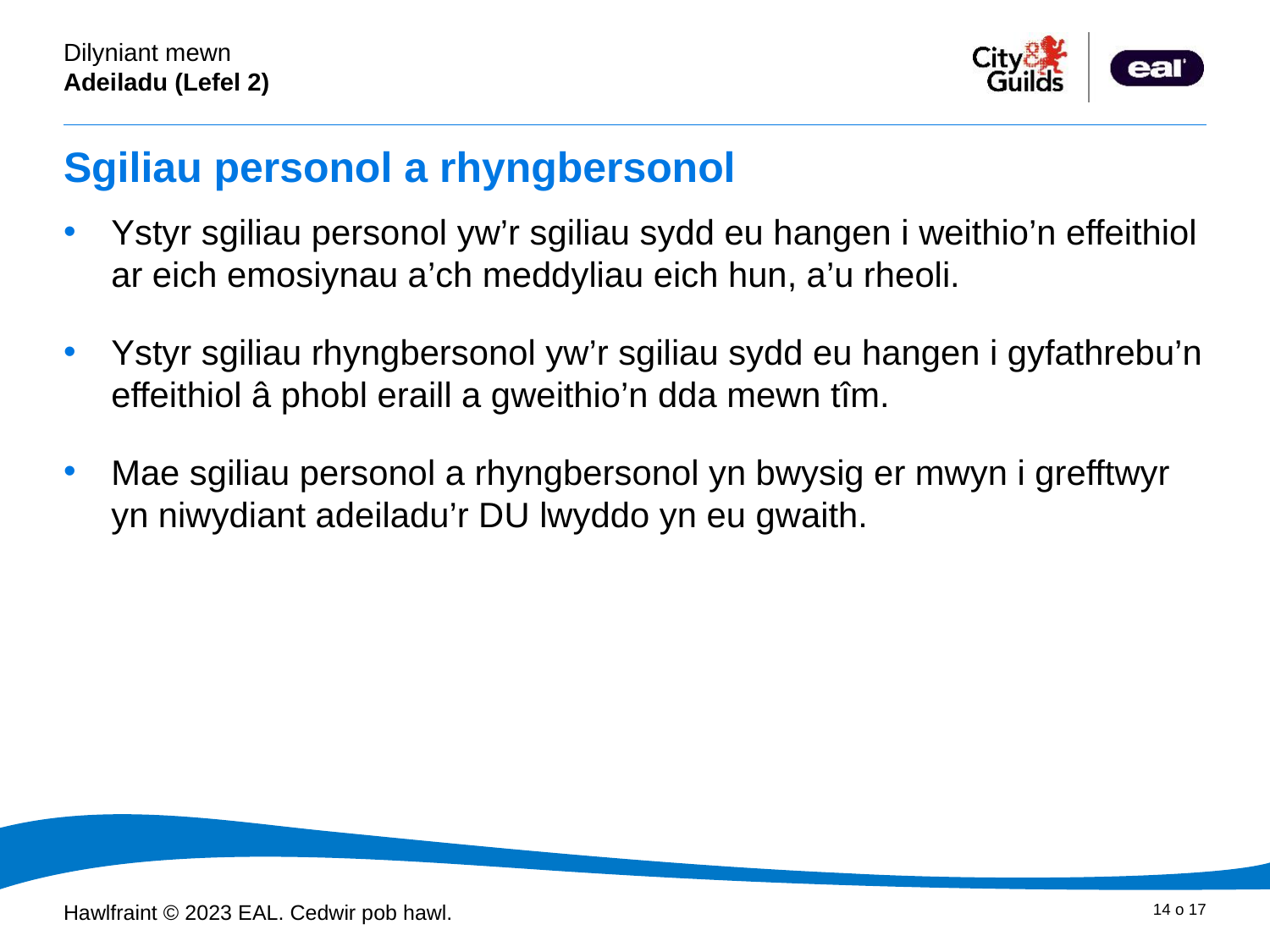

# Sgiliau personol a rhyngbersonol
Ystyr sgiliau personol yw’r sgiliau sydd eu hangen i weithio’n effeithiol ar eich emosiynau a’ch meddyliau eich hun, a’u rheoli.
Ystyr sgiliau rhyngbersonol yw’r sgiliau sydd eu hangen i gyfathrebu’n effeithiol â phobl eraill a gweithio’n dda mewn tîm.
Mae sgiliau personol a rhyngbersonol yn bwysig er mwyn i grefftwyr yn niwydiant adeiladu’r DU lwyddo yn eu gwaith.